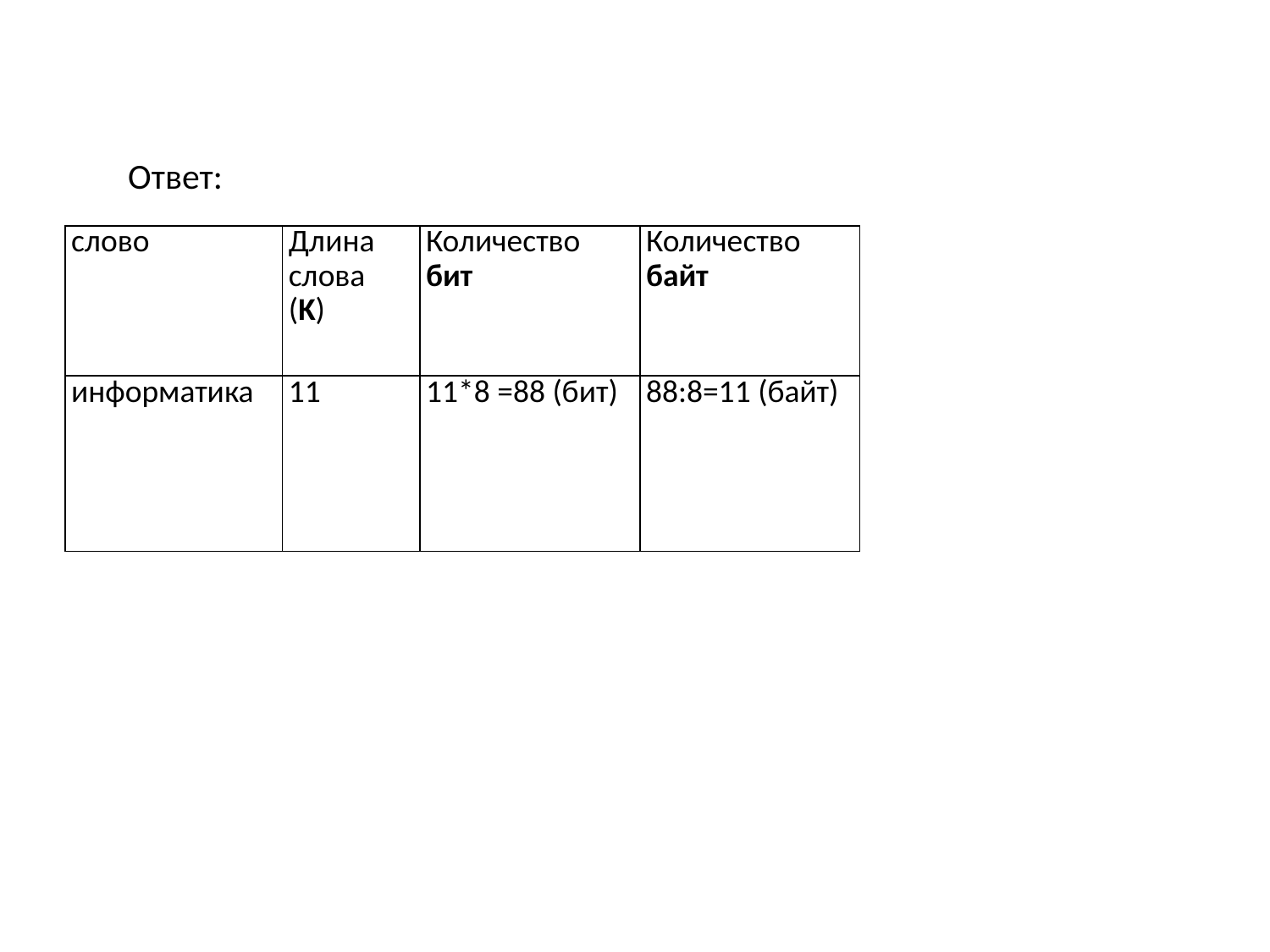

Ответ:
| слово | Длина слова (K) | Количество бит | Количество байт |
| --- | --- | --- | --- |
| информатика | 11 | 11\*8 =88 (бит) | 88:8=11 (байт) |